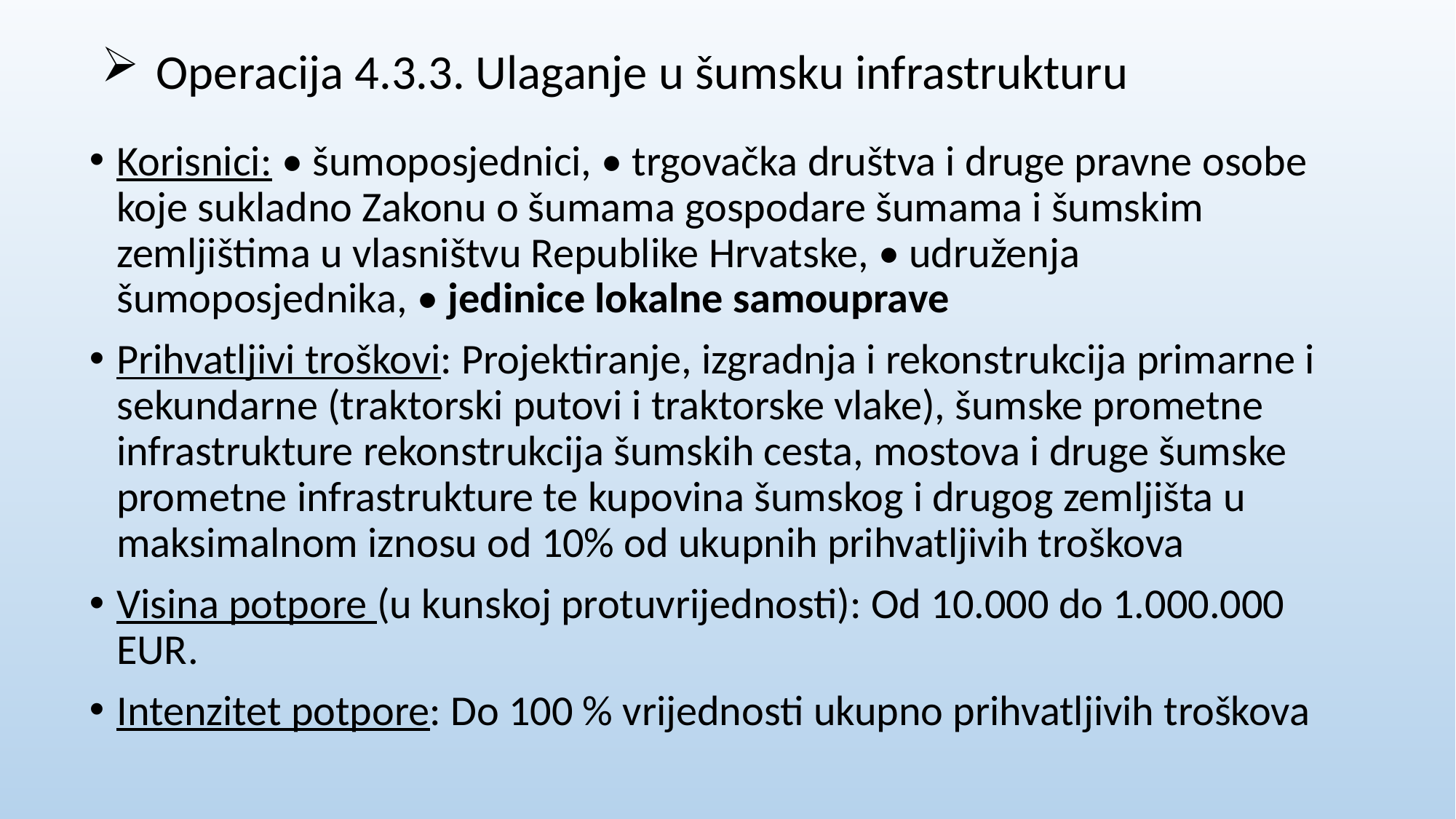

# Operacija 4.3.3. Ulaganje u šumsku infrastrukturu
Korisnici: • šumoposjednici, • trgovačka društva i druge pravne osobe koje sukladno Zakonu o šumama gospodare šumama i šumskim zemljištima u vlasništvu Republike Hrvatske, • udruženja šumoposjednika, • jedinice lokalne samouprave
Prihvatljivi troškovi: Projektiranje, izgradnja i rekonstrukcija primarne i sekundarne (traktorski putovi i traktorske vlake), šumske prometne infrastrukture rekonstrukcija šumskih cesta, mostova i druge šumske prometne infrastrukture te kupovina šumskog i drugog zemljišta u maksimalnom iznosu od 10% od ukupnih prihvatljivih troškova
Visina potpore (u kunskoj protuvrijednosti): Od 10.000 do 1.000.000 EUR.
Intenzitet potpore: Do 100 % vrijednosti ukupno prihvatljivih troškova